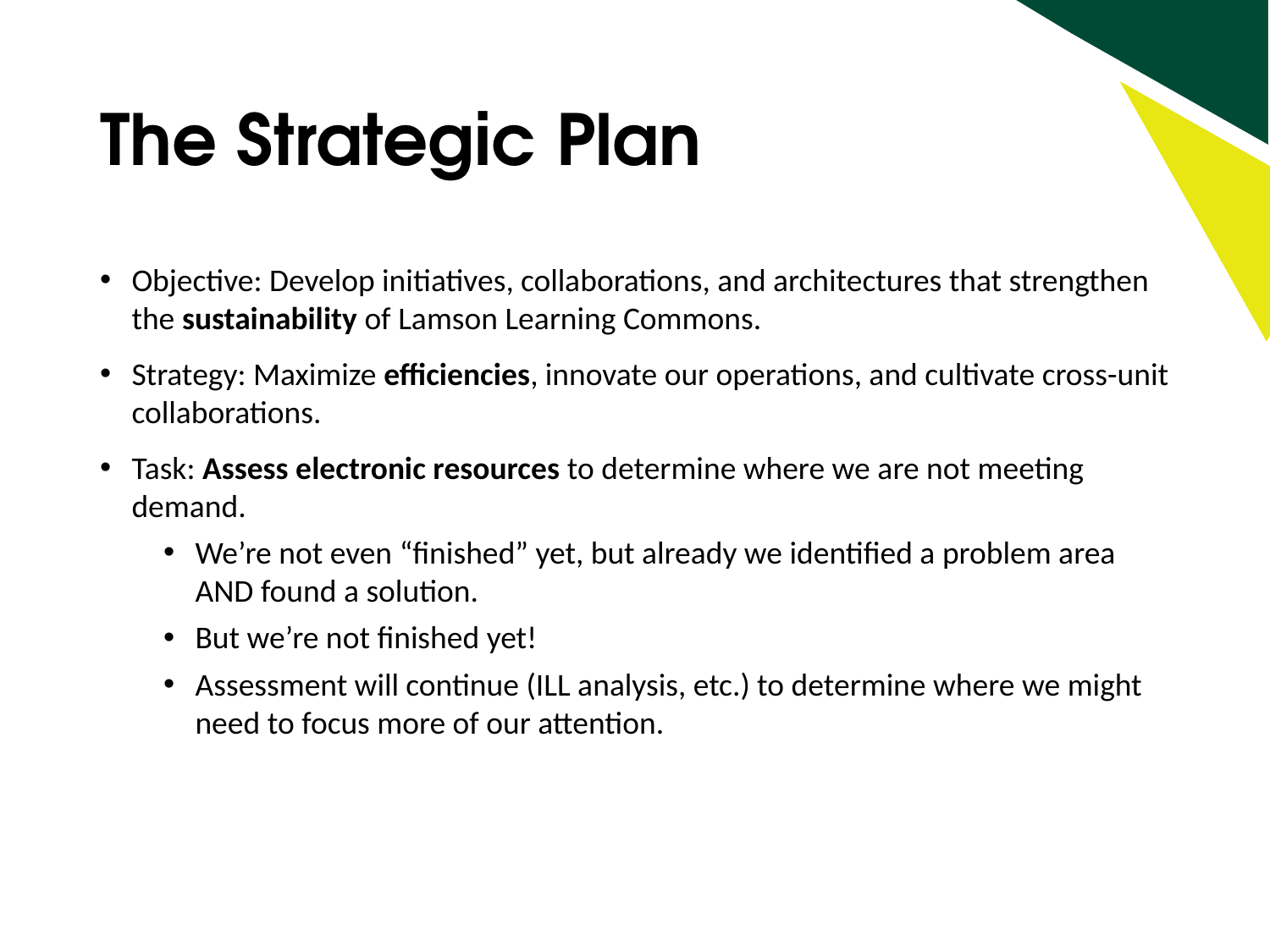

# The Strategic Plan
Objective: Develop initiatives, collaborations, and architectures that strengthen the sustainability of Lamson Learning Commons.
Strategy: Maximize efficiencies, innovate our operations, and cultivate cross-unit collaborations.
Task: Assess electronic resources to determine where we are not meeting demand.
We’re not even “finished” yet, but already we identified a problem area AND found a solution.
But we’re not finished yet!
Assessment will continue (ILL analysis, etc.) to determine where we might need to focus more of our attention.